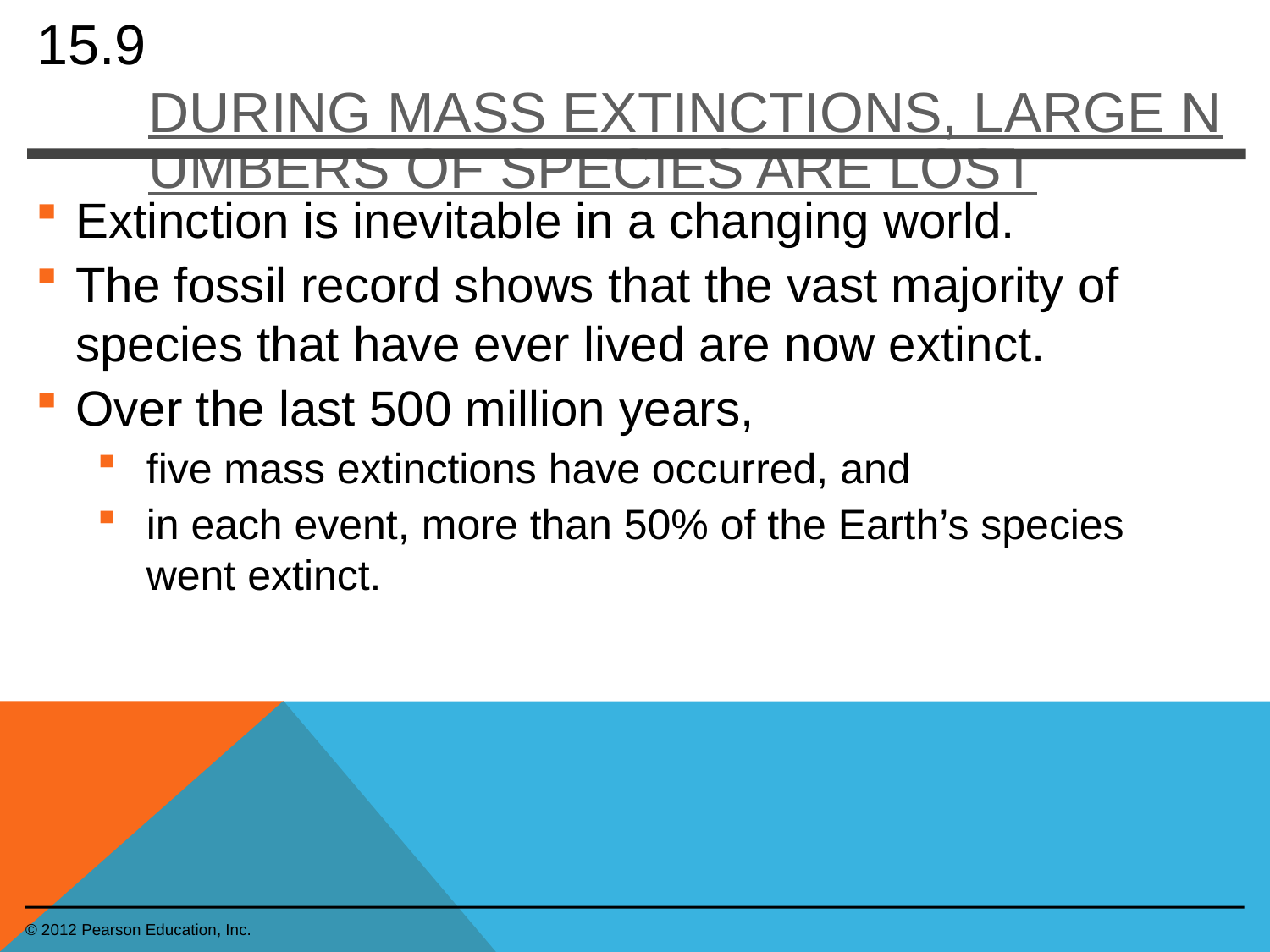

15.9 During mass extinctions, large numbers of species are lost
0

Extinction is inevitable in a changing world.
The fossil record shows that the vast majority of species that have ever lived are now extinct.
Over the last 500 million years,
five mass extinctions have occurred, and
in each event, more than 50% of the Earth’s species went extinct.

© 2012 Pearson Education, Inc.